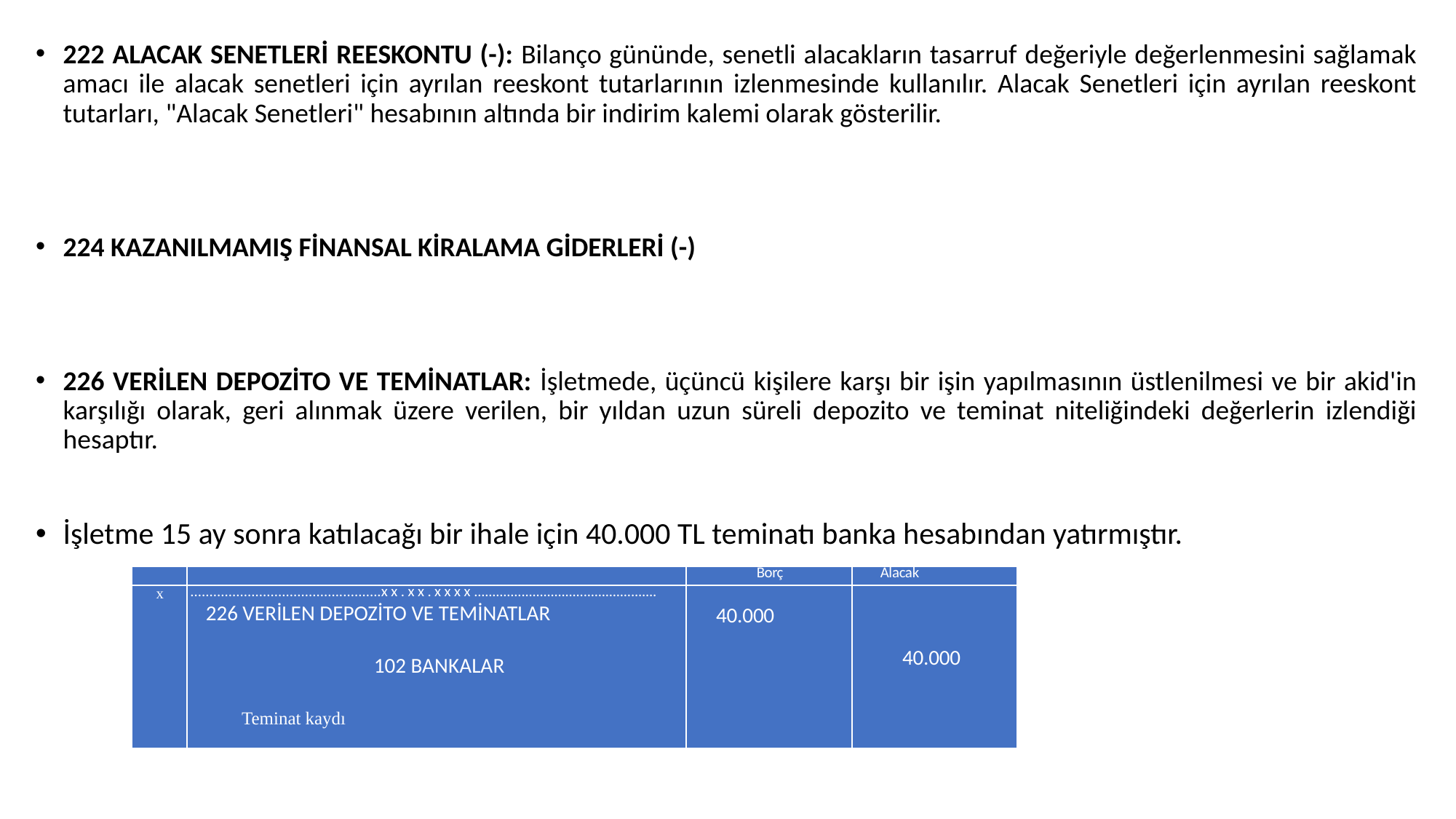

222 ALACAK SENETLERİ REESKONTU (-): Bilanço gününde, senetli alacakların tasarruf değeriyle değerlenmesini sağlamak amacı ile alacak senetleri için ayrılan reeskont tutarlarının izlenmesinde kullanılır. Alacak Senetleri için ayrılan reeskont tutarları, "Alacak Senetleri" hesabının altında bir indirim kalemi olarak gösterilir.

224 KAZANILMAMIŞ FİNANSAL KİRALAMA GİDERLERİ (-)

226 VERİLEN DEPOZİTO VE TEMİNATLAR: İşletmede, üçüncü kişilere karşı bir işin yapılmasının üstlenilmesi ve bir akid'in karşılığı olarak, geri alınmak üzere verilen, bir yıldan uzun süreli depozito ve teminat niteliğindeki değerlerin izlendiği hesaptır.

İşletme 15 ay sonra katılacağı bir ihale için 40.000 TL teminatı banka hesabından yatırmıştır.

|  |  | Borç | Alacak |
| --- | --- | --- | --- |
| x | ..................................................xx.xx.xxxx.................................................. 226 VERİLEN DEPOZİTO VE TEMİNATLAR   102 BANKALAR   Teminat kaydı | 40.000 | 40.000 |